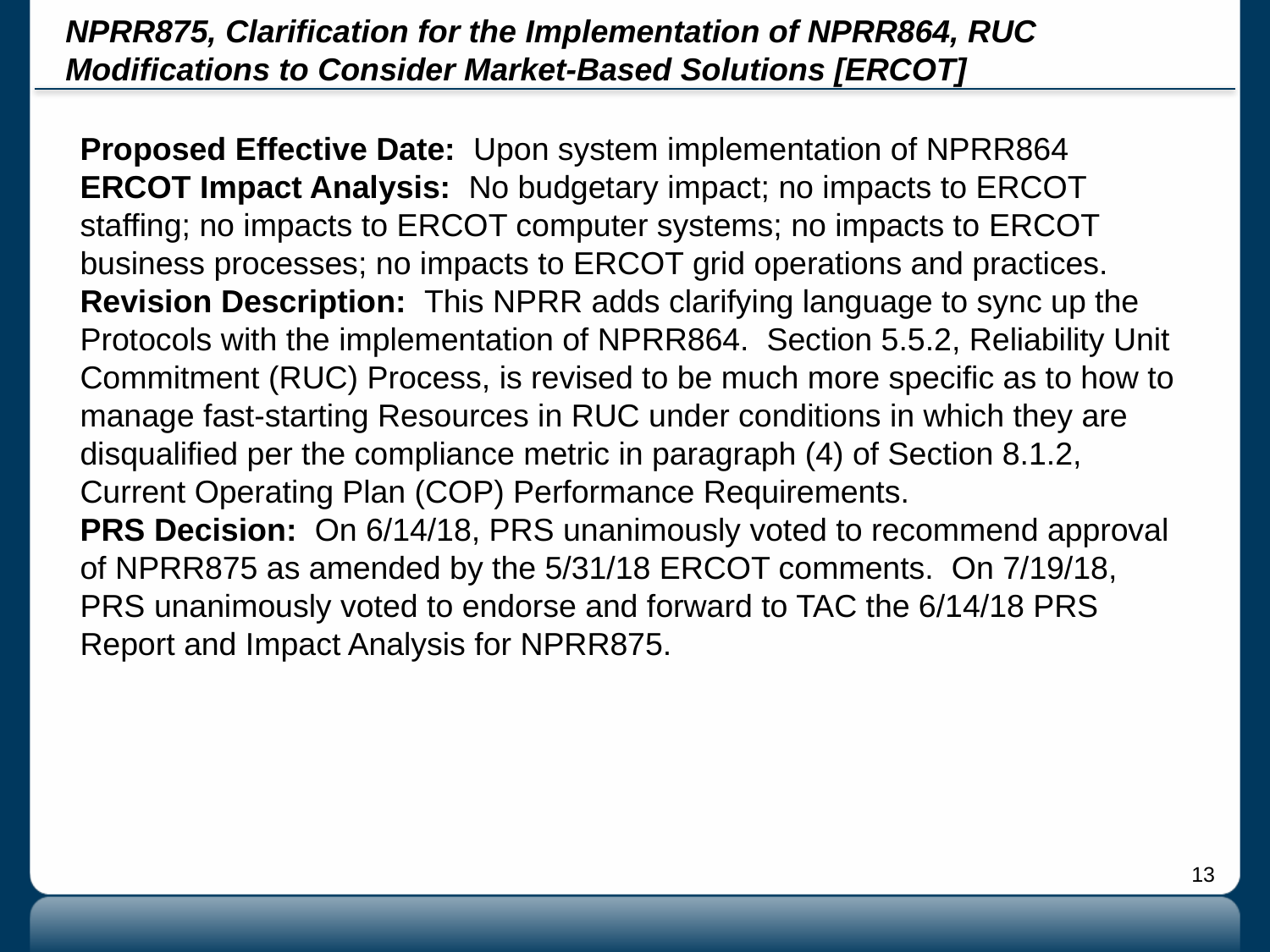

# NPRR875, Clarification for the Implementation of NPRR864, RUC Modifications to Consider Market-Based Solutions [ERCOT]
Proposed Effective Date:  Upon system implementation of NPRR864
ERCOT Impact Analysis:  No budgetary impact; no impacts to ERCOT staffing; no impacts to ERCOT computer systems; no impacts to ERCOT business processes; no impacts to ERCOT grid operations and practices.
Revision Description:  This NPRR adds clarifying language to sync up the Protocols with the implementation of NPRR864.  Section 5.5.2, Reliability Unit Commitment (RUC) Process, is revised to be much more specific as to how to manage fast-starting Resources in RUC under conditions in which they are disqualified per the compliance metric in paragraph (4) of Section 8.1.2, Current Operating Plan (COP) Performance Requirements.
PRS Decision:  On 6/14/18, PRS unanimously voted to recommend approval of NPRR875 as amended by the 5/31/18 ERCOT comments.  On 7/19/18, PRS unanimously voted to endorse and forward to TAC the 6/14/18 PRS Report and Impact Analysis for NPRR875.